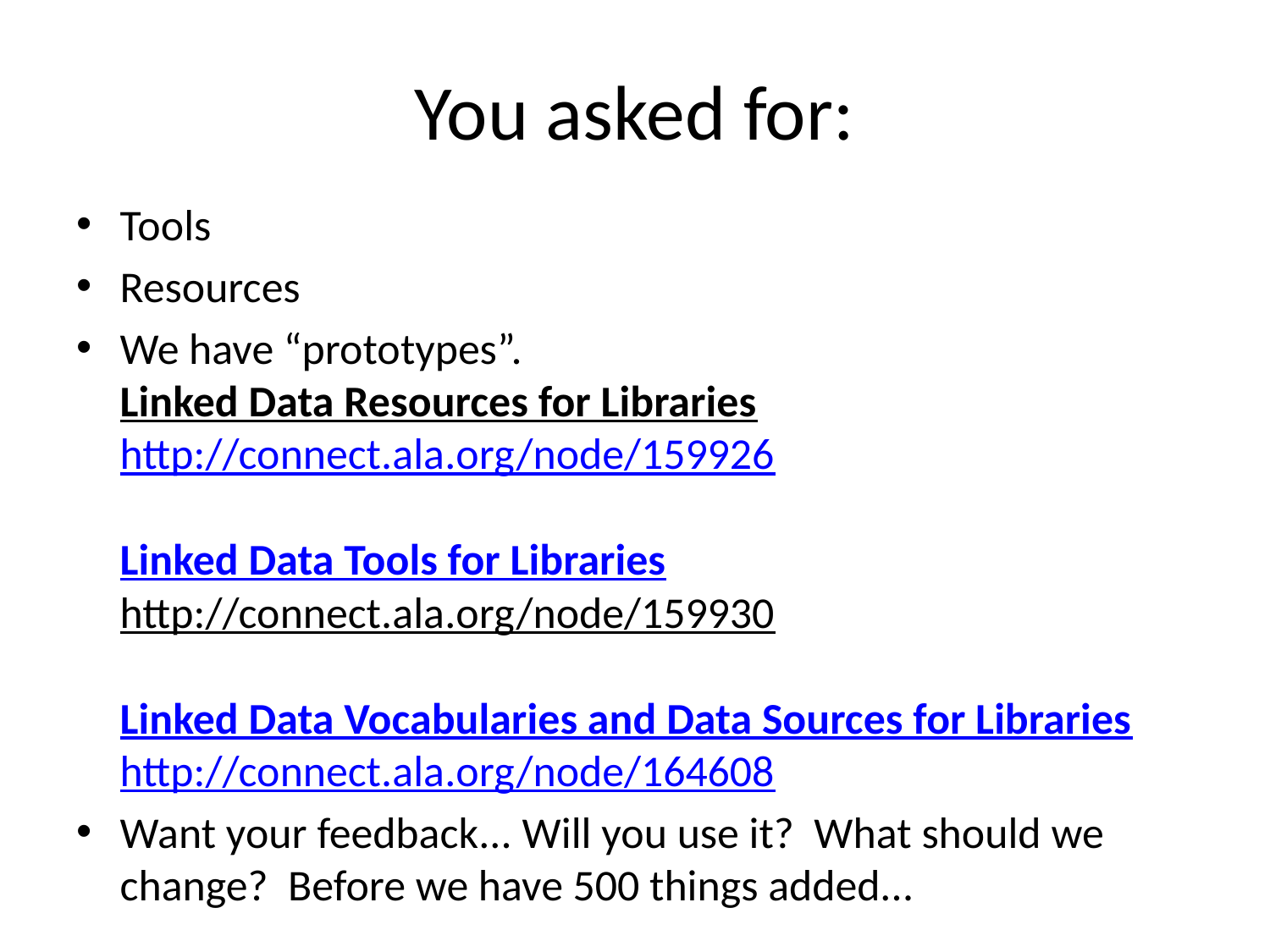

# You asked for:
Tools
Resources
We have “prototypes”.
Linked Data Resources for Libraries
http://connect.ala.org/node/159926
Linked Data Tools for Libraries
http://connect.ala.org/node/159930
Linked Data Vocabularies and Data Sources for Libraries
http://connect.ala.org/node/164608
Want your feedback... Will you use it?  What should we change?  Before we have 500 things added...